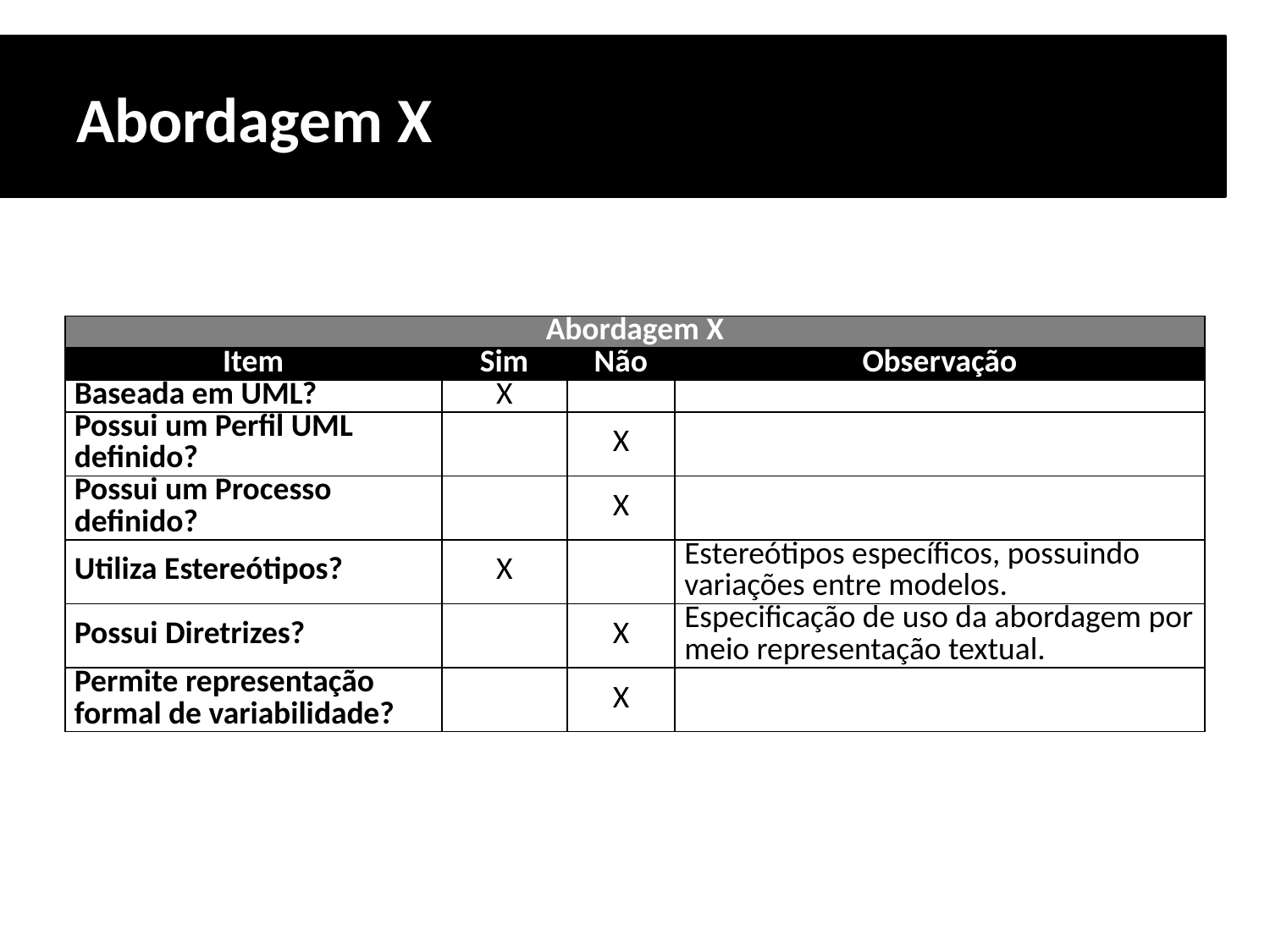

# Abordagem X
| Abordagem X |  |  |  |
| --- | --- | --- | --- |
| Item | Sim | Não | Observação |
| Baseada em UML? | X |  |  |
| Possui um Perfil UML definido? |  | X |  |
| Possui um Processo definido? |  | X |  |
| Utiliza Estereótipos? | X |  | Estereótipos específicos, possuindo variações entre modelos. |
| Possui Diretrizes? |  | X | Especificação de uso da abordagem por meio representação textual. |
| Permite representação formal de variabilidade? |  | X |  |